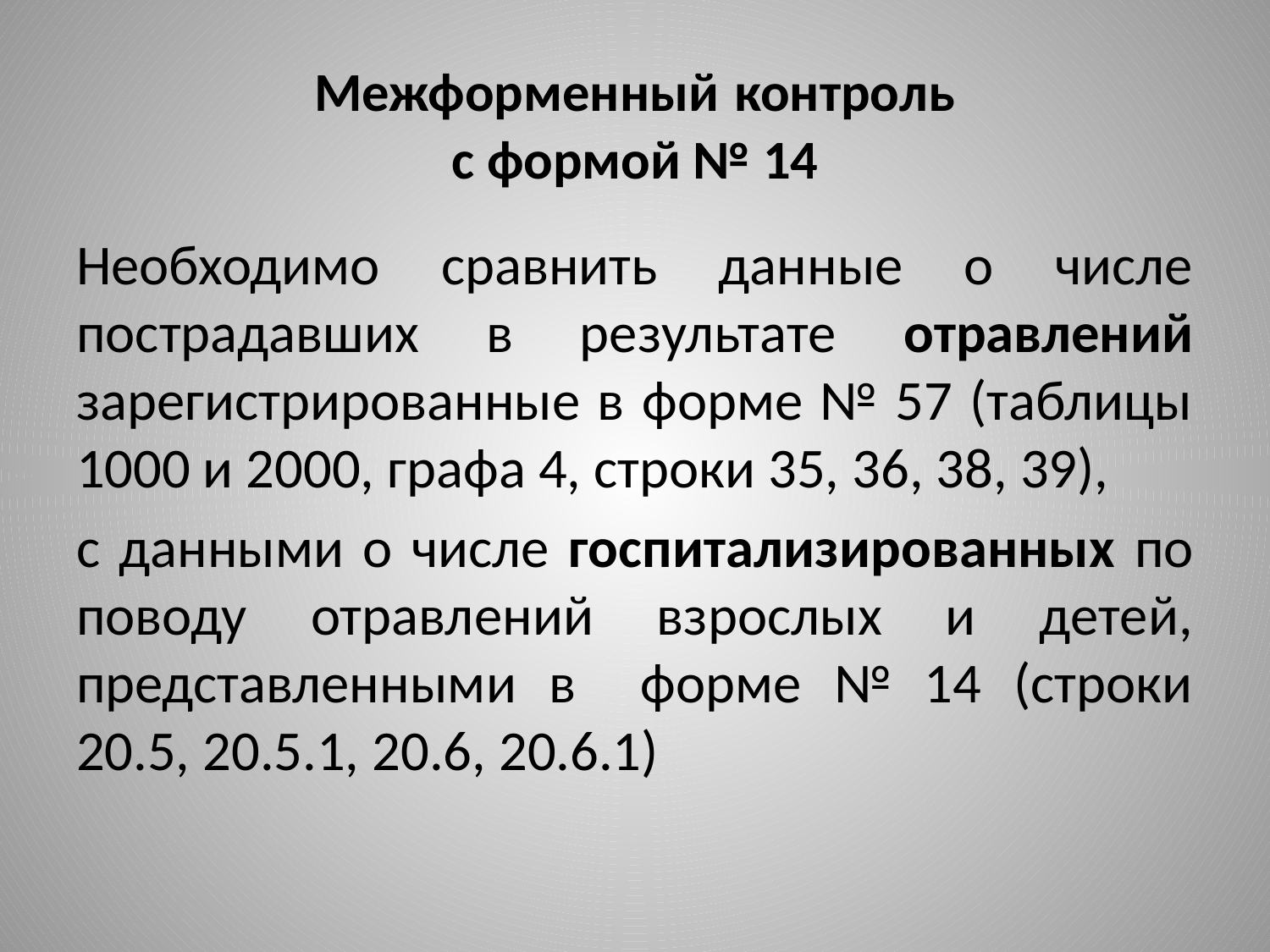

# Межформенный контроль с формой № 14
Необходимо сравнить данные о числе пострадавших в результате отравлений зарегистрированные в форме № 57 (таблицы 1000 и 2000, графа 4, строки 35, 36, 38, 39),
с данными о числе госпитализированных по поводу отравлений взрослых и детей, представленными в  форме № 14 (строки 20.5, 20.5.1, 20.6, 20.6.1)